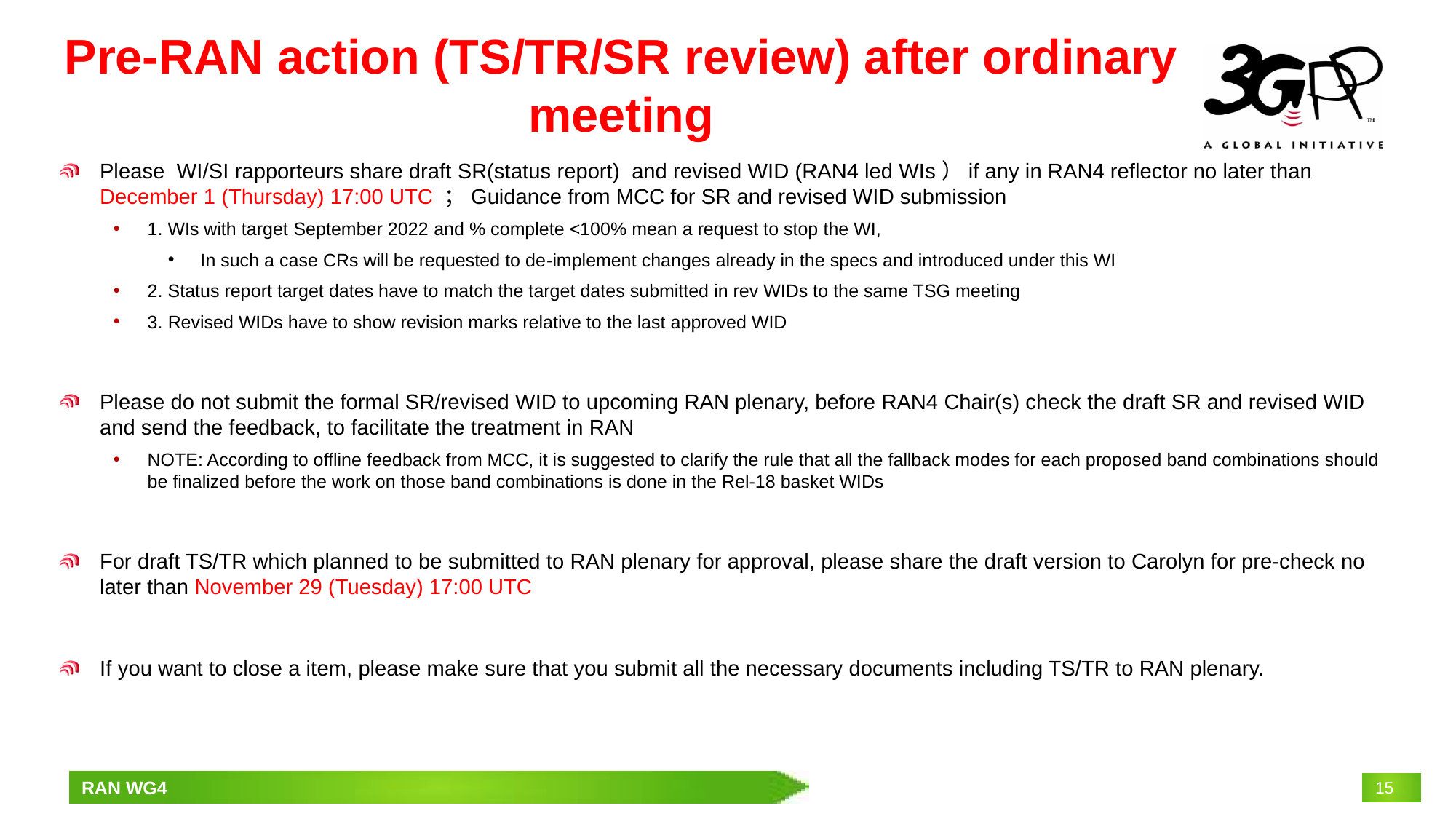

Pre-RAN action (TS/TR/SR review) after ordinary meeting
Please  WI/SI rapporteurs share draft SR(status report)  and revised WID (RAN4 led WIs）if any in RAN4 reflector no later than December 1 (Thursday) 17:00 UTC ；Guidance from MCC for SR and revised WID submission
1. WIs with target September 2022 and % complete <100% mean a request to stop the WI,
 In such a case CRs will be requested to de-implement changes already in the specs and introduced under this WI
2. Status report target dates have to match the target dates submitted in rev WIDs to the same TSG meeting
3. Revised WIDs have to show revision marks relative to the last approved WID

Please do not submit the formal SR/revised WID to upcoming RAN plenary, before RAN4 Chair(s) check the draft SR and revised WID and send the feedback, to facilitate the treatment in RAN
NOTE: According to offline feedback from MCC, it is suggested to clarify the rule that all the fallback modes for each proposed band combinations should be finalized before the work on those band combinations is done in the Rel-18 basket WIDs

For draft TS/TR which planned to be submitted to RAN plenary for approval, please share the draft version to Carolyn for pre-check no later than November 29 (Tuesday) 17:00 UTC

If you want to close a item, please make sure that you submit all the necessary documents including TS/TR to RAN plenary.